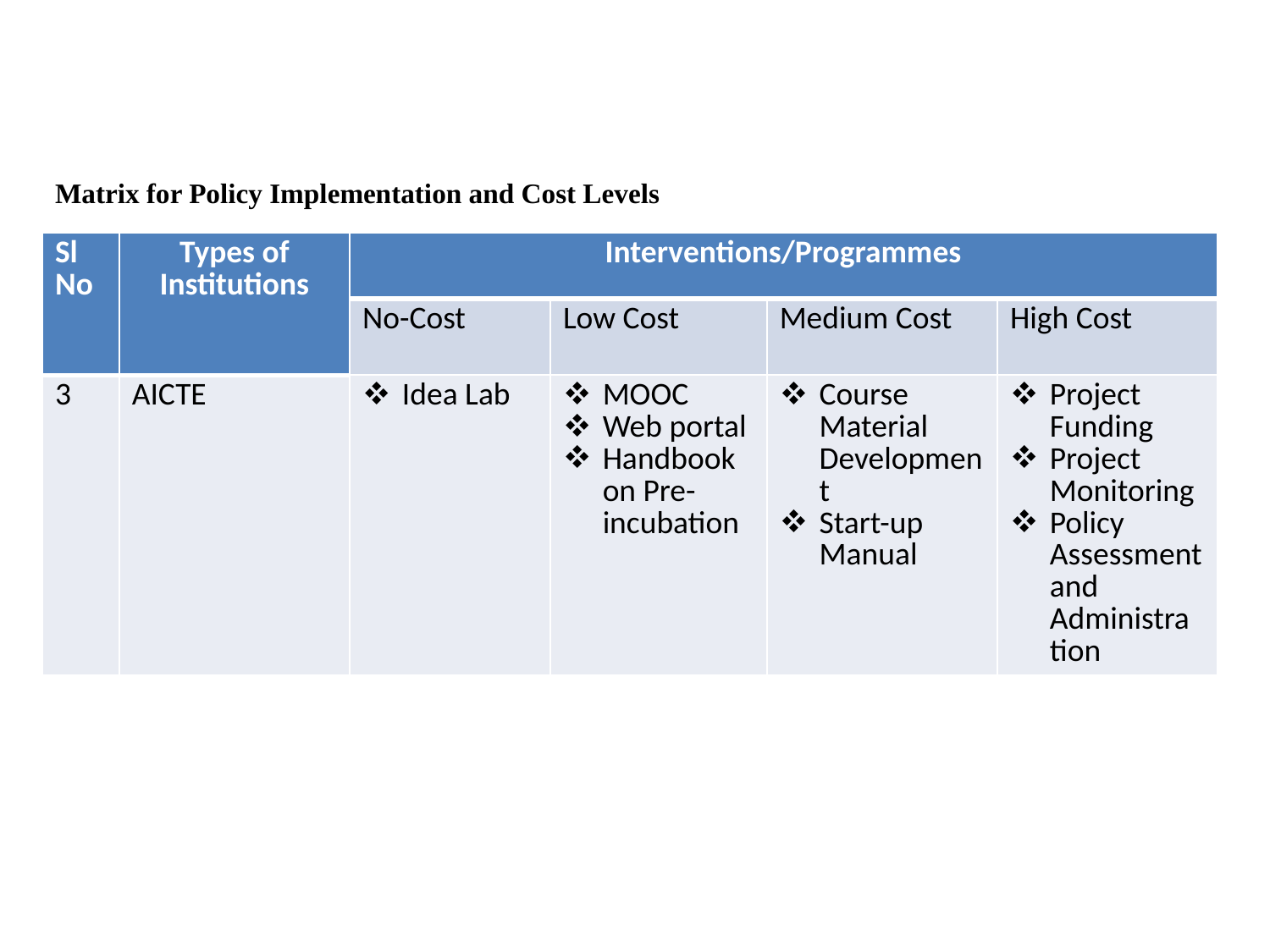

Matrix for Policy Implementation and Cost Levels
| Sl No | Types of Institutions | Interventions/Programmes |  |  |  |
| --- | --- | --- | --- | --- | --- |
|  |  | No-Cost | Low Cost | Medium Cost | High Cost |
| 3 | AICTE | Idea Lab | MOOC Web portal Handbook on Pre-incubation | Course Material Development Start-up Manual | Project Funding Project Monitoring Policy Assessment and Administration |